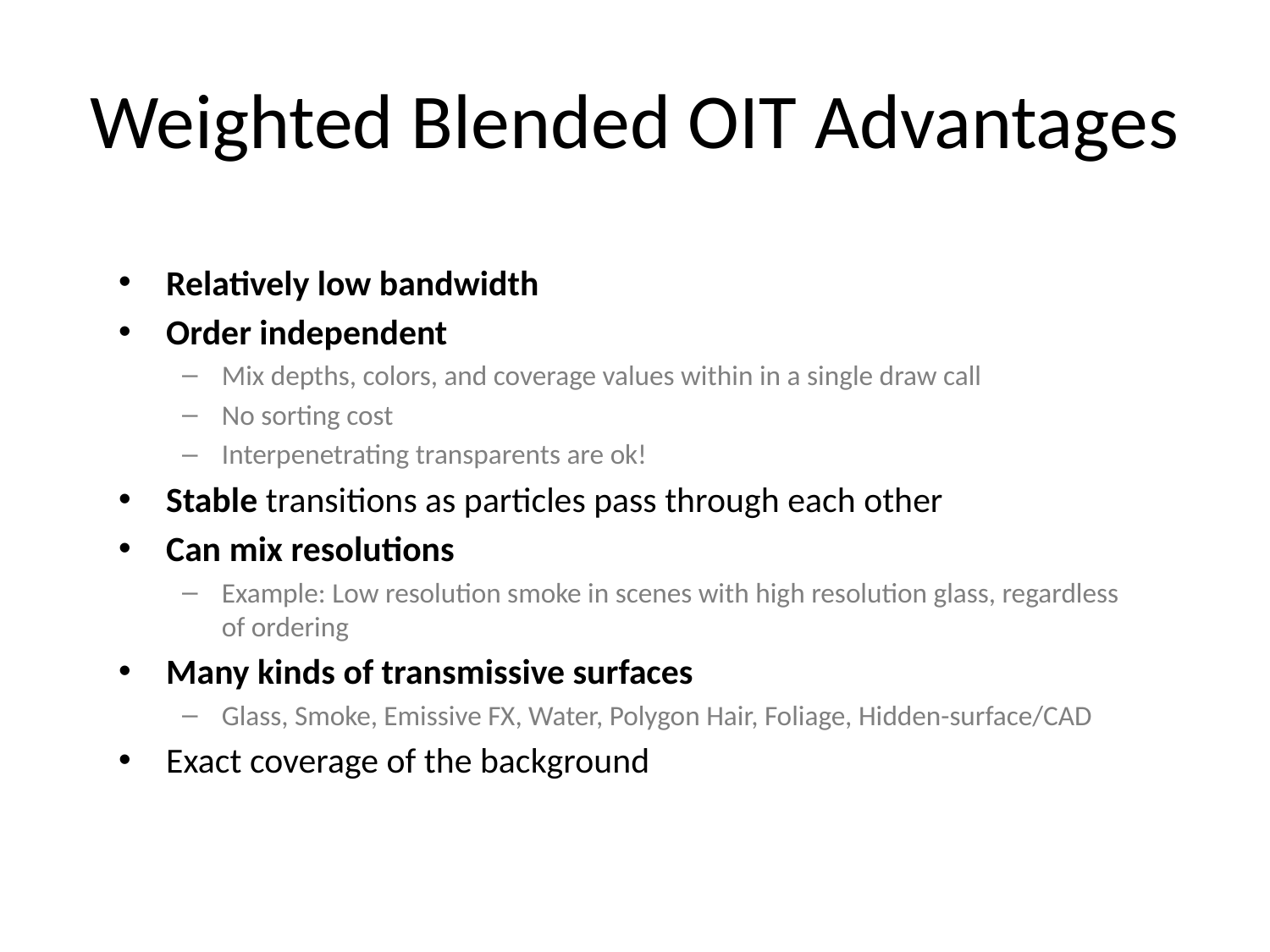

# Weighted Blended OIT Advantages
Relatively low bandwidth
Order independent
Mix depths, colors, and coverage values within in a single draw call
No sorting cost
Interpenetrating transparents are ok!
Stable transitions as particles pass through each other
Can mix resolutions
Example: Low resolution smoke in scenes with high resolution glass, regardless of ordering
Many kinds of transmissive surfaces
Glass, Smoke, Emissive FX, Water, Polygon Hair, Foliage, Hidden-surface/CAD
Exact coverage of the background